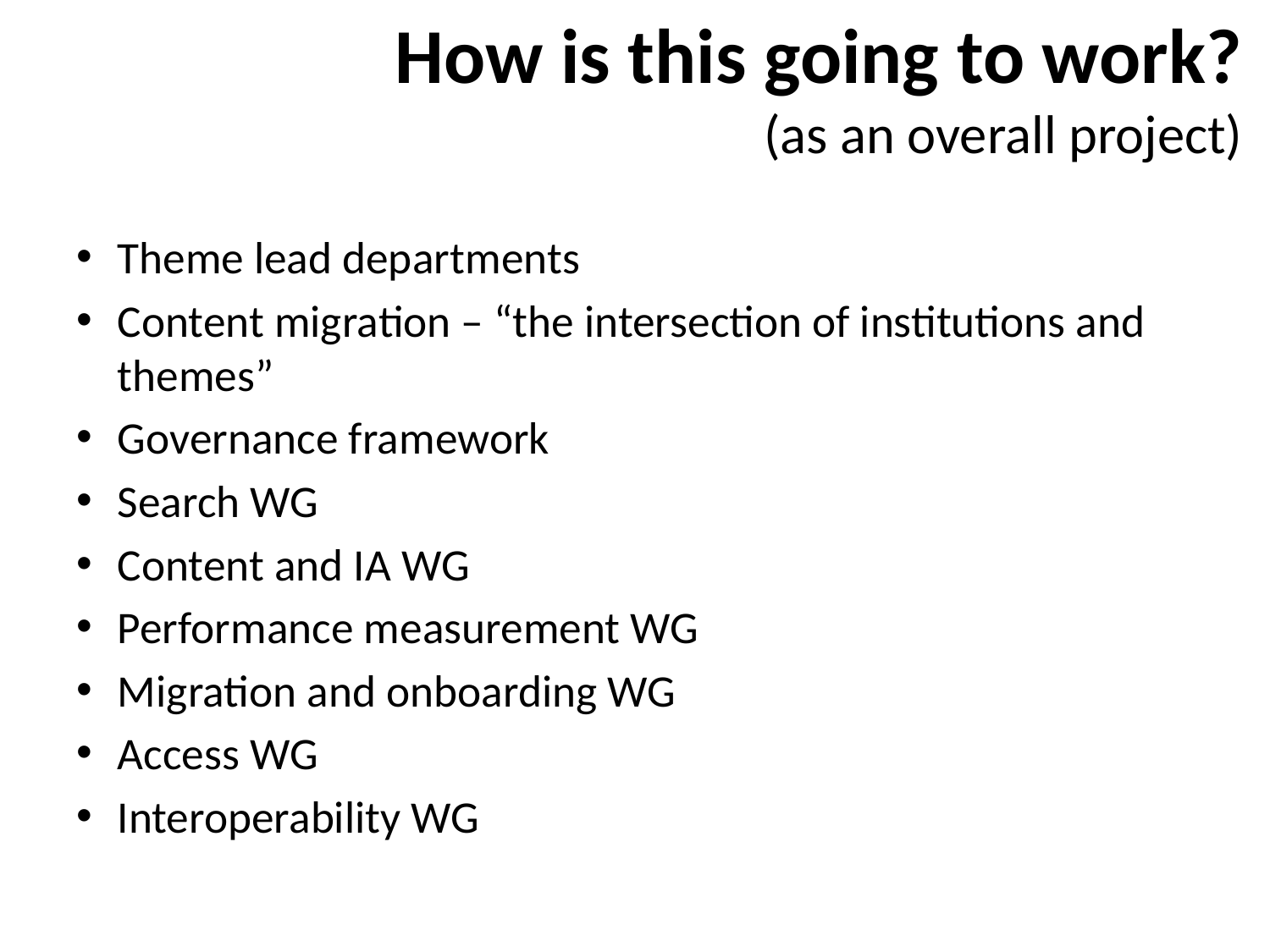

How is this going to work?
(as an overall project)
Theme lead departments
Content migration – “the intersection of institutions and themes”
Governance framework
Search WG
Content and IA WG
Performance measurement WG
Migration and onboarding WG
Access WG
Interoperability WG